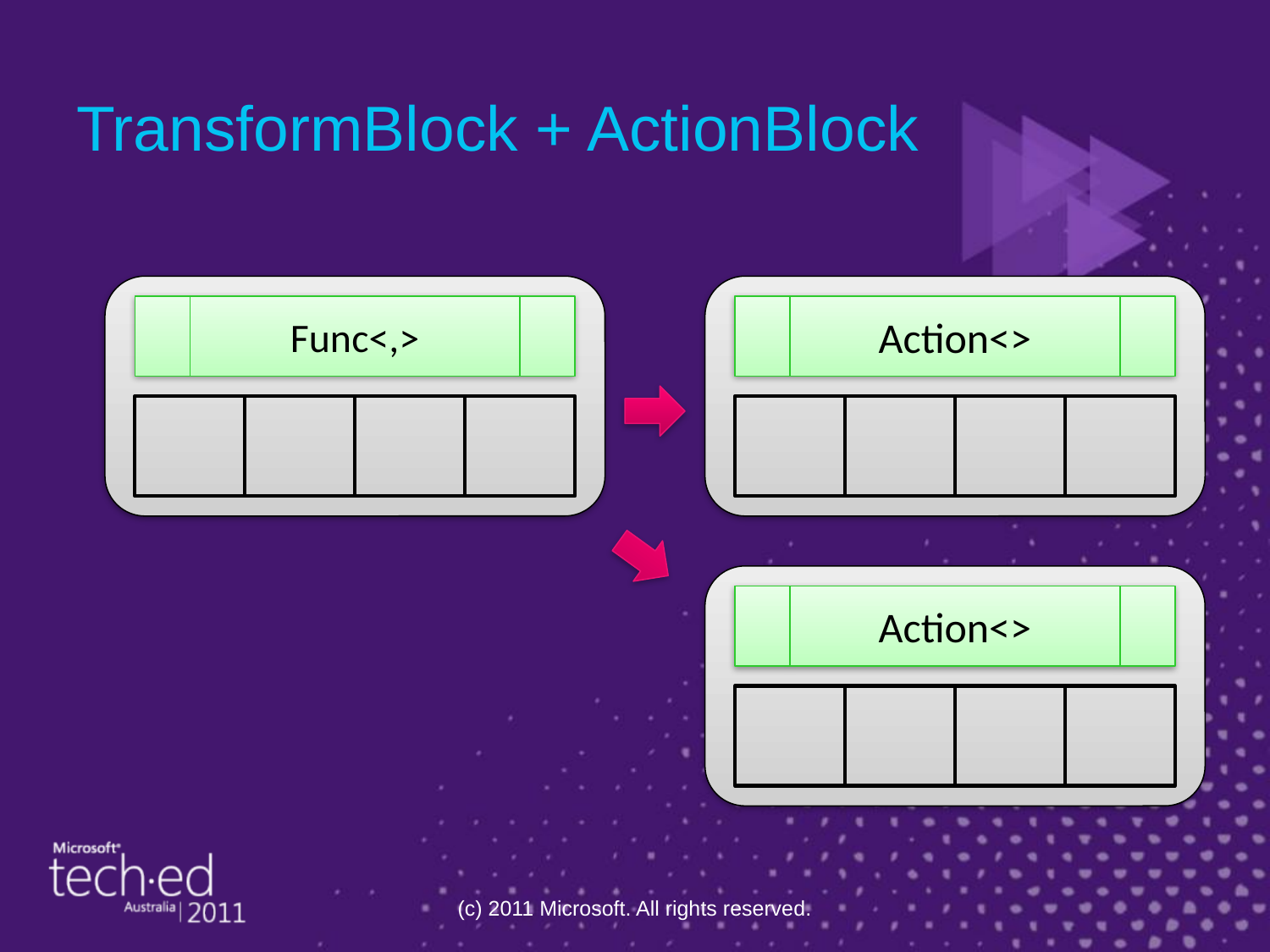

# TransformBlock + ActionBlock

Func<,>
Action<>

Action<>

(c) 2011 Microsoft. All rights reserved.